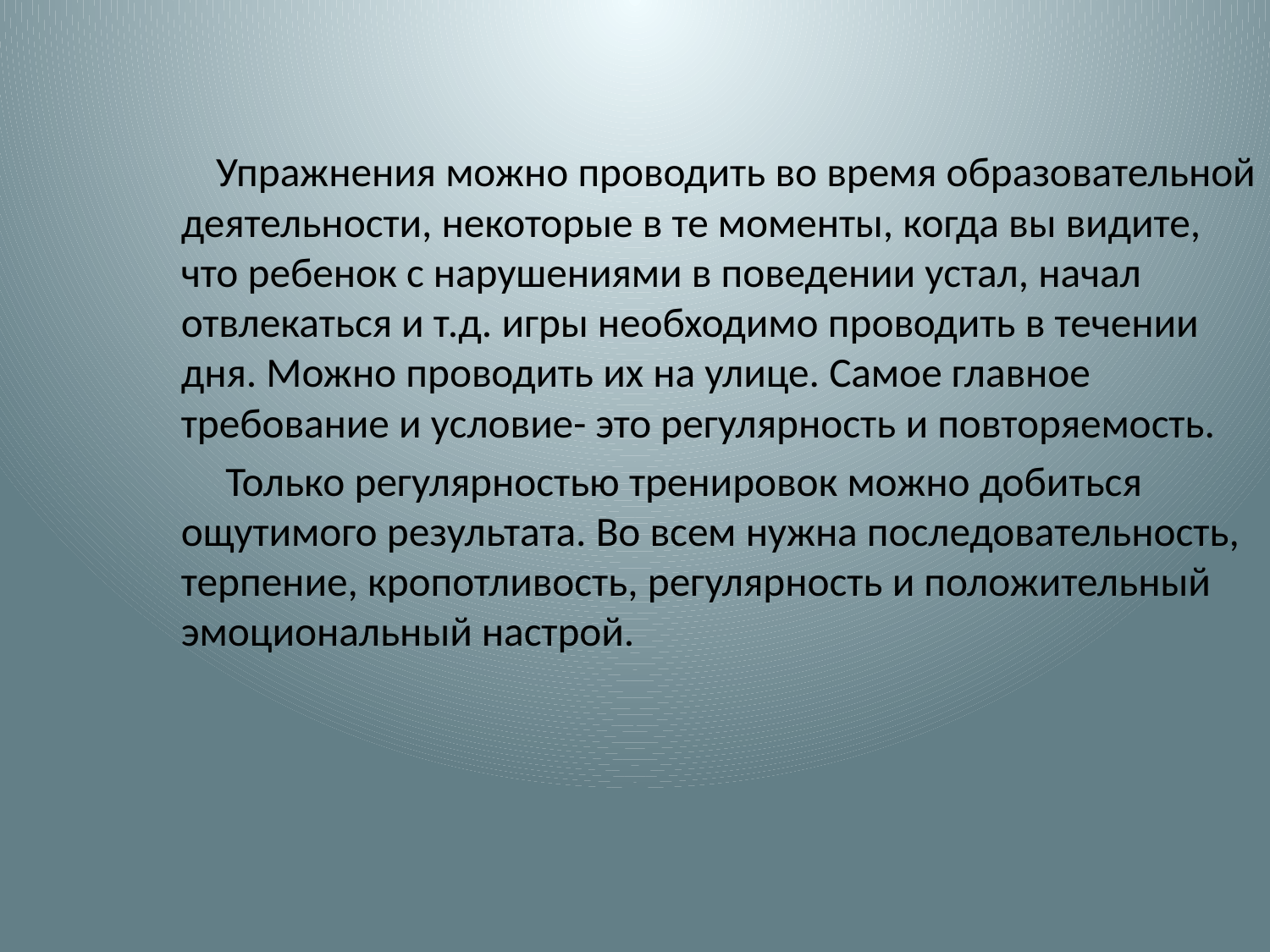

Упражнения можно проводить во время образовательной деятельности, некоторые в те моменты, когда вы видите, что ребенок с нарушениями в поведении устал, начал отвлекаться и т.д. игры необходимо проводить в течении дня. Можно проводить их на улице. Самое главное требование и условие- это регулярность и повторяемость.
         Только регулярностью тренировок можно добиться ощутимого результата. Во всем нужна последовательность, терпение, кропотливость, регулярность и положительный эмоциональный настрой.